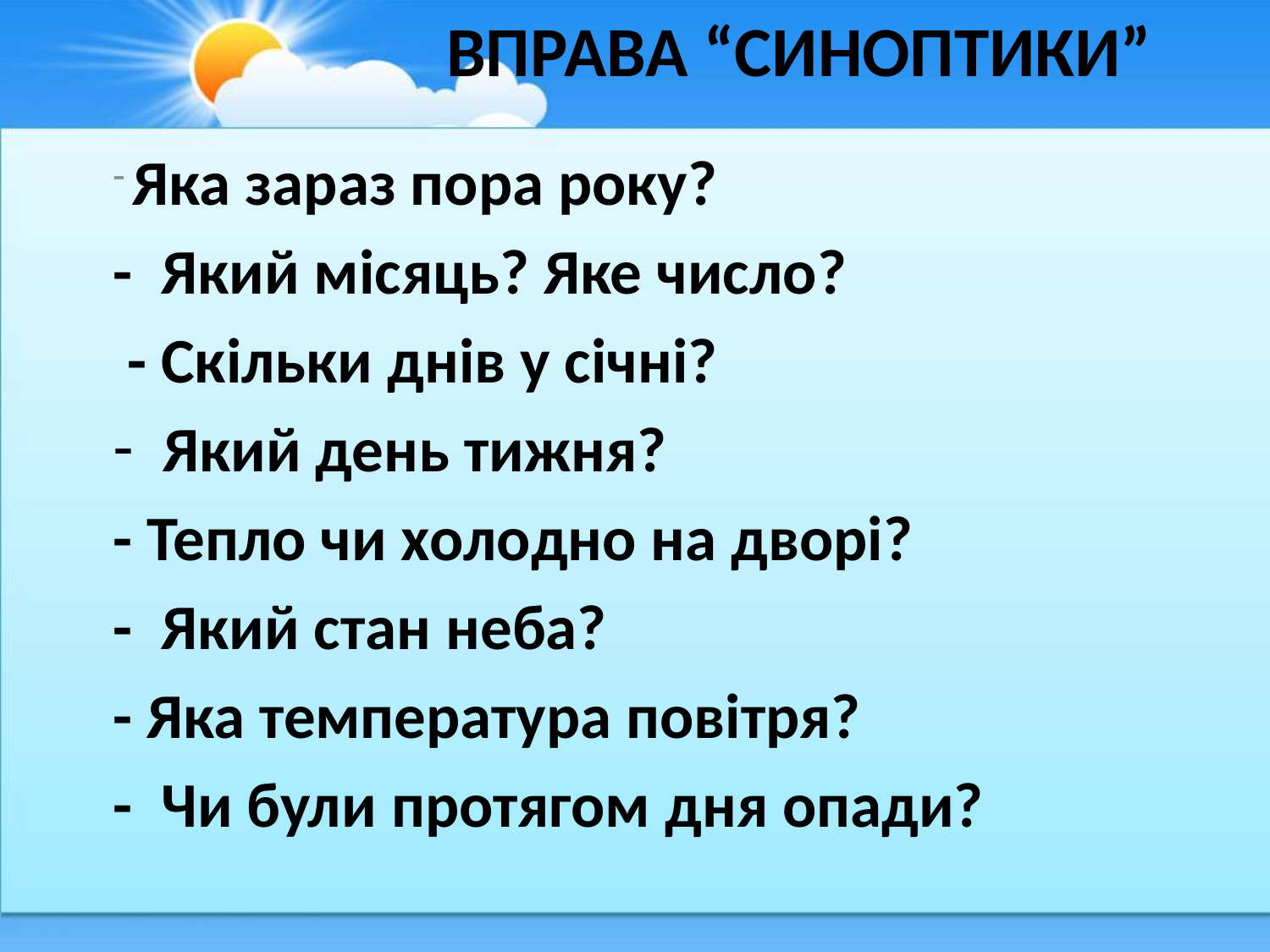

# Вправа “Синоптики”
 Яка зараз пора року?
-  Який місяць? Яке число?
 - Скільки днів у січні?
  Який день тижня?
- Тепло чи холодно на дворі?
-  Який стан неба?
- Яка температура повітря?
-  Чи були протягом дня опади?